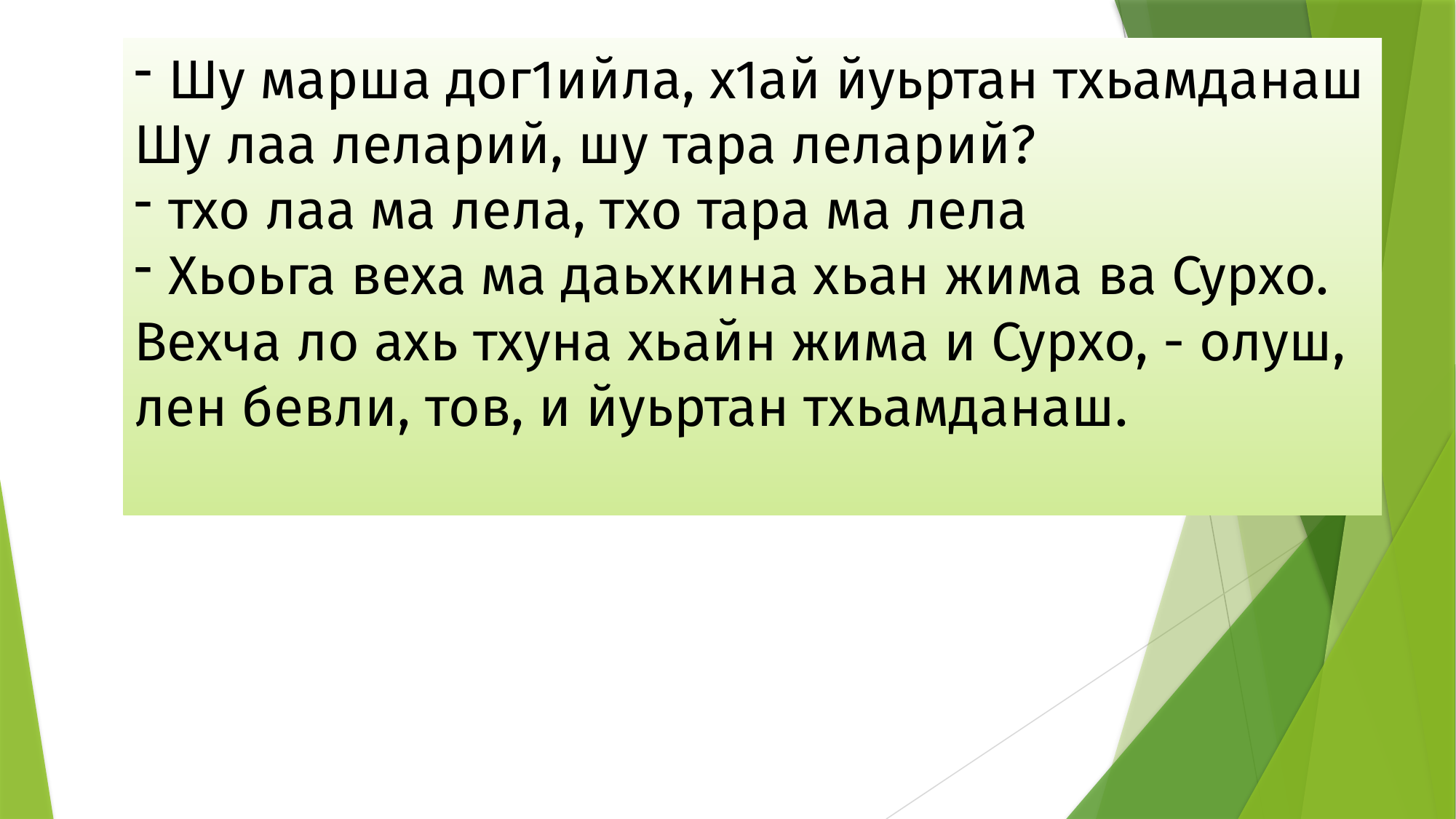

Шу марша дог1ийла, х1ай йуьртан тхьамданаш
Шу лаа леларий, шу тара леларий?
тхо лаа ма лела, тхо тара ма лела
Хьоьга веха ма даьхкина хьан жима ва Сурхо.
Вехча ло ахь тхуна хьайн жима и Сурхо, - олуш,
лен бевли, тов, и йуьртан тхьамданаш.